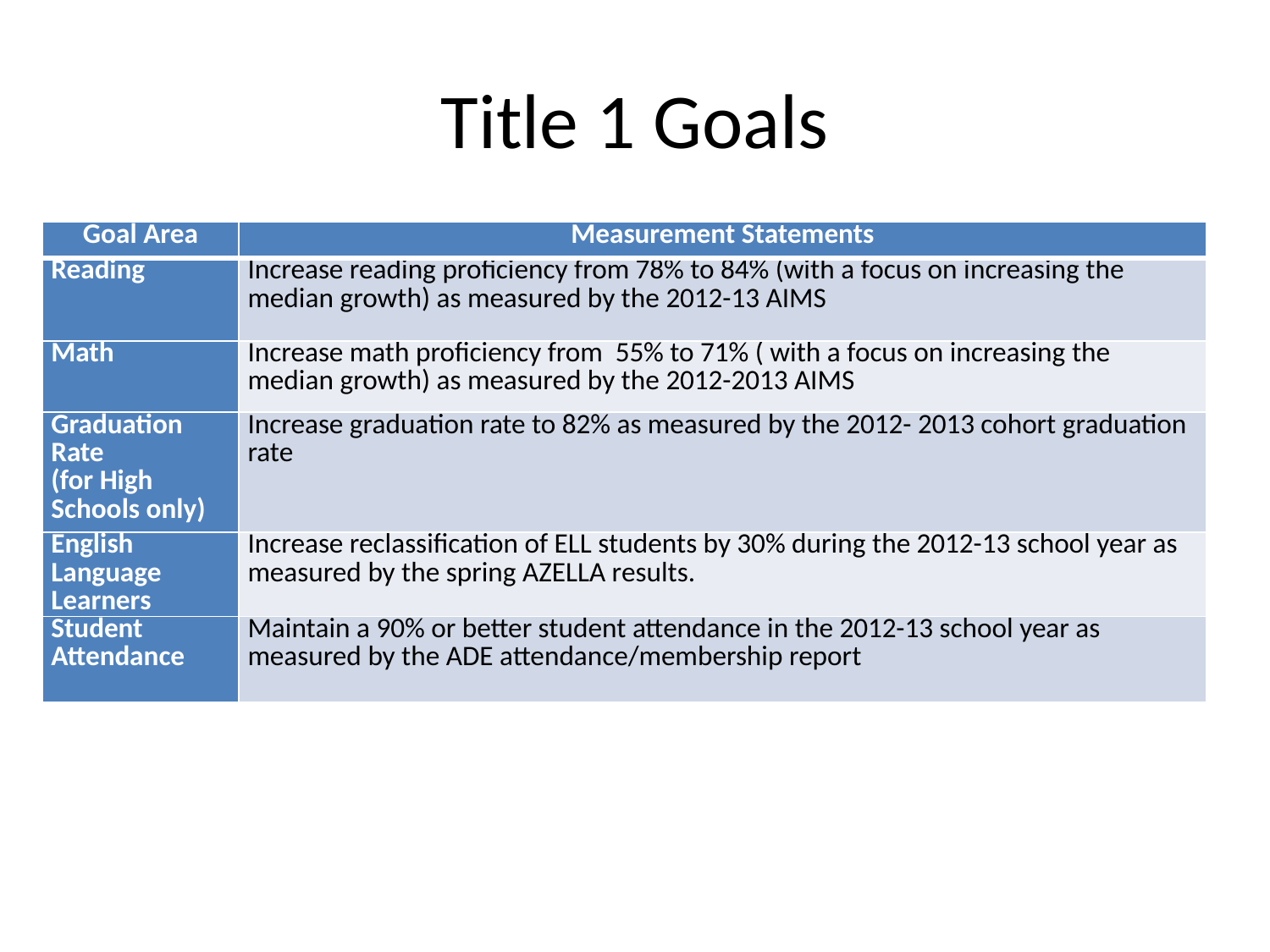

# Title 1 Goals
| Goal Area | Measurement Statements |
| --- | --- |
| Reading | Increase reading proficiency from 78% to 84% (with a focus on increasing the median growth) as measured by the 2012-13 AIMS |
| Math | Increase math proficiency from 55% to 71% ( with a focus on increasing the median growth) as measured by the 2012-2013 AIMS |
| Graduation Rate (for High Schools only) | Increase graduation rate to 82% as measured by the 2012- 2013 cohort graduation rate |
| English Language Learners | Increase reclassification of ELL students by 30% during the 2012-13 school year as measured by the spring AZELLA results. |
| Student Attendance | Maintain a 90% or better student attendance in the 2012-13 school year as measured by the ADE attendance/membership report |
| Goal Area | Measurement Statements |
| --- | --- |
| Reading | Increase reading proficiency from 78% to 84% (with a focus on increasing the median growth) as measured by the 2012-13 AIMS |
| Math | Increase math proficiency from 55% to 71% ( with a focus on increasing the median growth) as measured by the 2012-2013 AIMS |
| Graduation Rate (for High Schools only) | Increase graduation rate to 82% as measured by the 2012- 2013 cohort graduation rate |
| English Language Learners | Increase reclassification of ELL students by 30% during the 2011-12 school year as measured by the spring AZELLA results. |
| Student Attendance | Maintain a 90% or better student attendance in the 2011-12 school year as measured by the ADE attendance/membership report |
| Goal Area | Measurement Statements |
| --- | --- |
| Reading | Increase reading proficiency from 78% to 84% (with a focus on increasing the median growth) as measured by the 2012-13 AIMS |
| Math | Increase math proficiency from 55% to 71% ( with a focus on increasing the median growth) as measured by the 2012-2013 AIMS |
| Graduation Rate (for High Schools only) | Increase graduation rate to 82% as measured by the 2012- 2013 cohort graduation rate |
| English Language Learners | Increase reclassification of ELL students by 30% during the 2011-12 school year as measured by the spring AZELLA results. |
| Student Attendance | Maintain a 90% or better student attendance in the 2011-12 school year as measured by the ADE attendance/membership report |